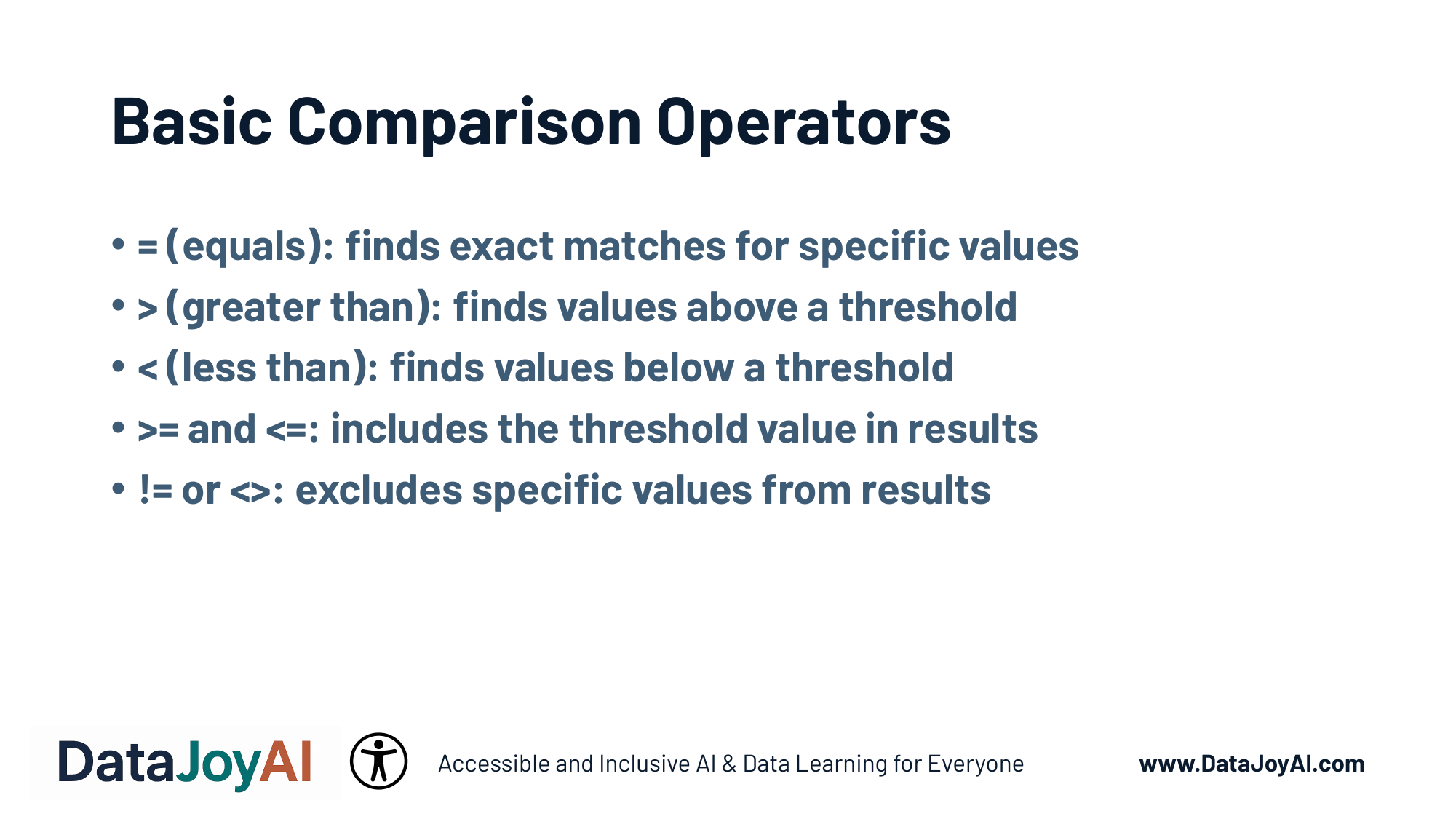

# Basic Comparison Operators
= (equals): finds exact matches for specific values
> (greater than): finds values above a threshold
< (less than): finds values below a threshold
>= and <=: includes the threshold value in results
!= or <>: excludes specific values from results